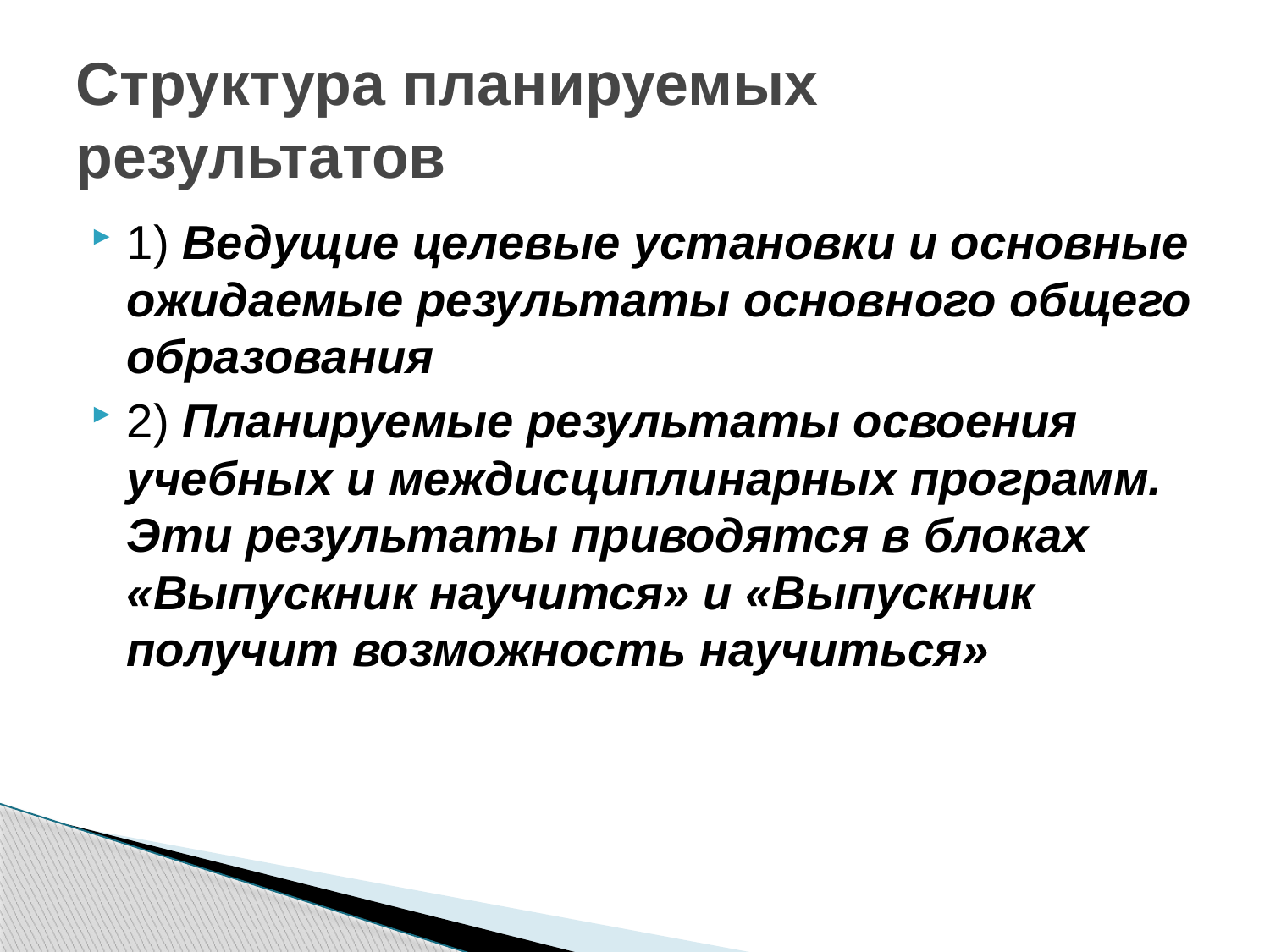

# Структура планируемых результатов
1) Ведущие целевые установки и основные ожидаемые результаты основного общего образования
2) Планируемые результаты освоения учебных и междисциплинарных программ. Эти результаты приводятся в блоках «Выпускник научится» и «Выпускник получит возможность научиться»